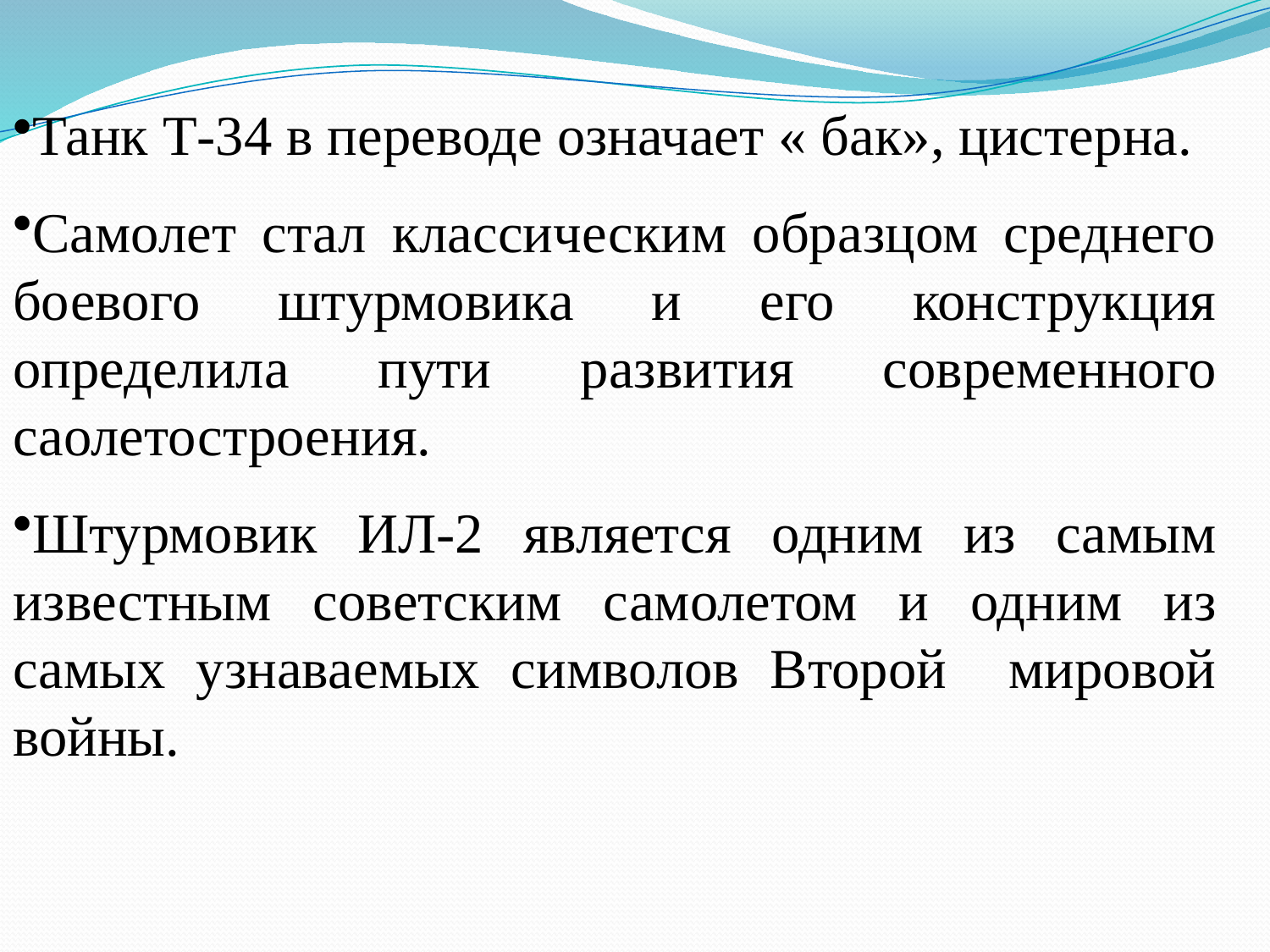

Танк Т-34 в переводе означает « бак», цистерна.

Самолет стал классическим образцом среднего боевого штурмовика и его конструкция определила пути развития современного саолетостроения.

Штурмовик ИЛ-2 является одним из самым известным советским самолетом и одним из самых узнаваемых символов Второй  мировой войны.